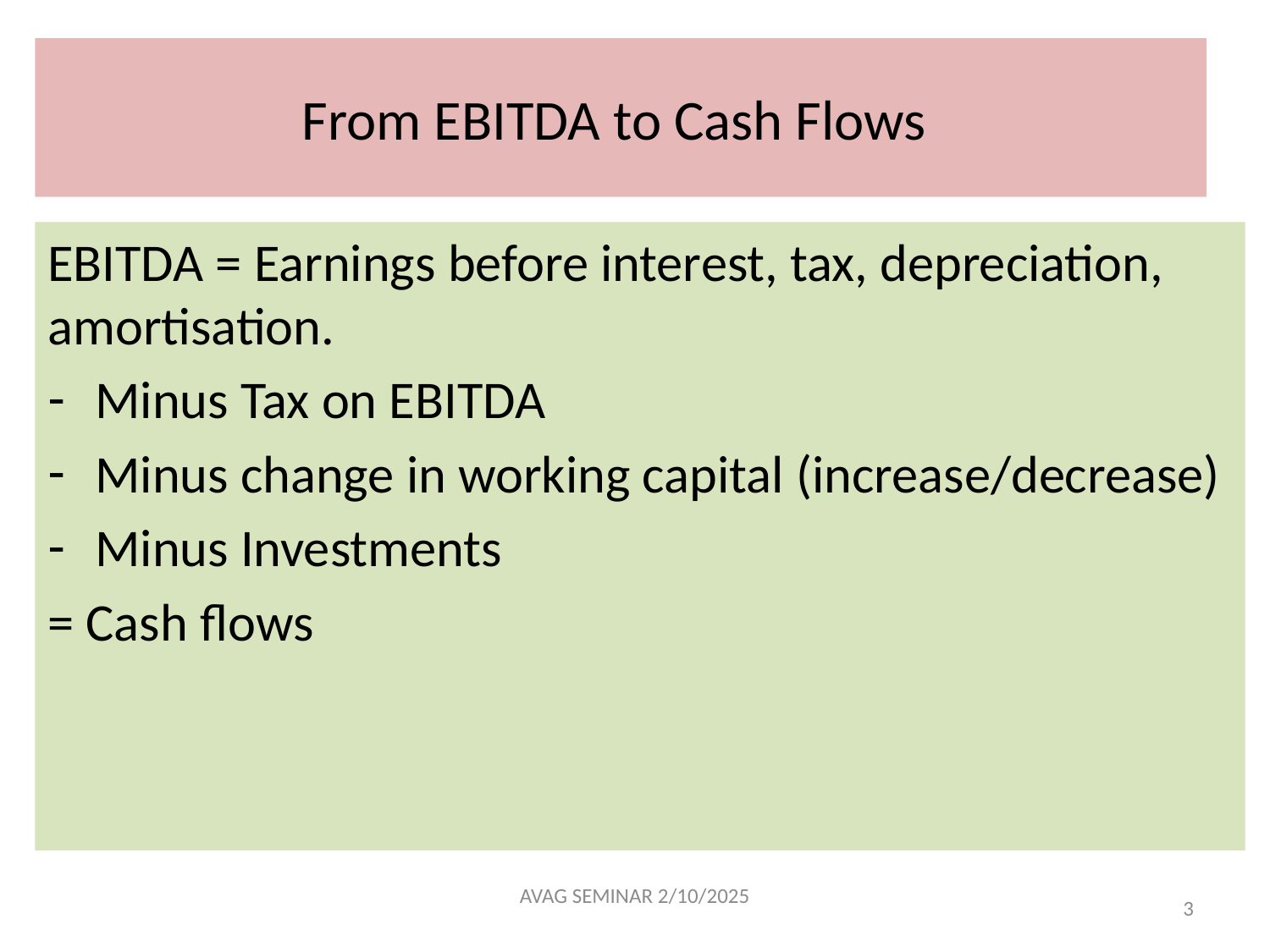

# From EBITDA to Cash Flows
EBITDA = Earnings before interest, tax, depreciation, amortisation.
Minus Tax on EBITDA
Minus change in working capital (increase/decrease)
Minus Investments
= Cash flows
AVAG SEMINAR 2/10/2025

3